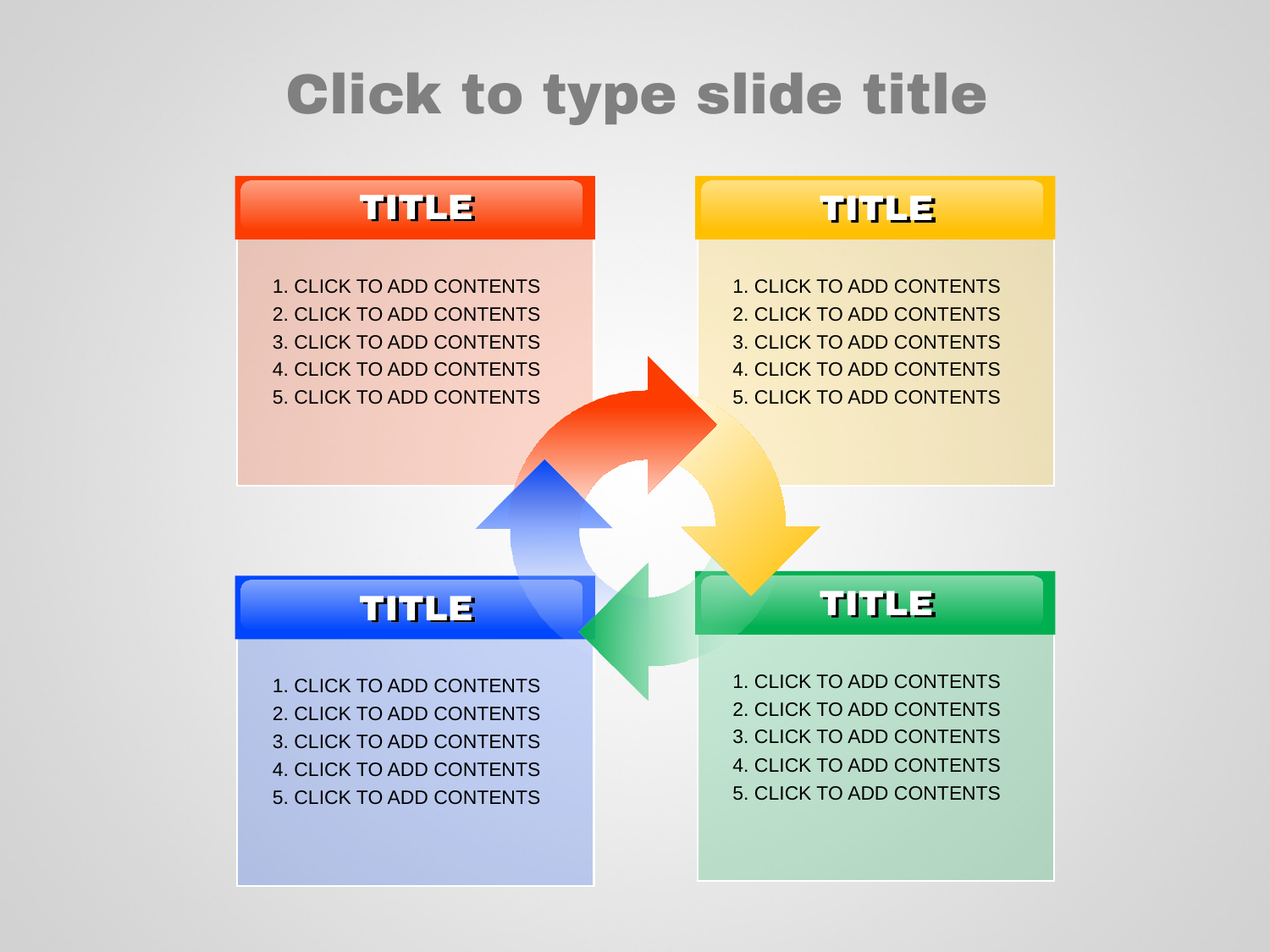

Click to type slide title

TITLE
TITLE
1. CLICK TO ADD CONTENTS
2. CLICK TO ADD CONTENTS
3. CLICK TO ADD CONTENTS
4. CLICK TO ADD CONTENTS
5. CLICK TO ADD CONTENTS
1. CLICK TO ADD CONTENTS
2. CLICK TO ADD CONTENTS
3. CLICK TO ADD CONTENTS
4. CLICK TO ADD CONTENTS
5. CLICK TO ADD CONTENTS

TITLE
TITLE
1. CLICK TO ADD CONTENTS
2. CLICK TO ADD CONTENTS
3. CLICK TO ADD CONTENTS
4. CLICK TO ADD CONTENTS
5. CLICK TO ADD CONTENTS
1. CLICK TO ADD CONTENTS
2. CLICK TO ADD CONTENTS
3. CLICK TO ADD CONTENTS
4. CLICK TO ADD CONTENTS
5. CLICK TO ADD CONTENTS